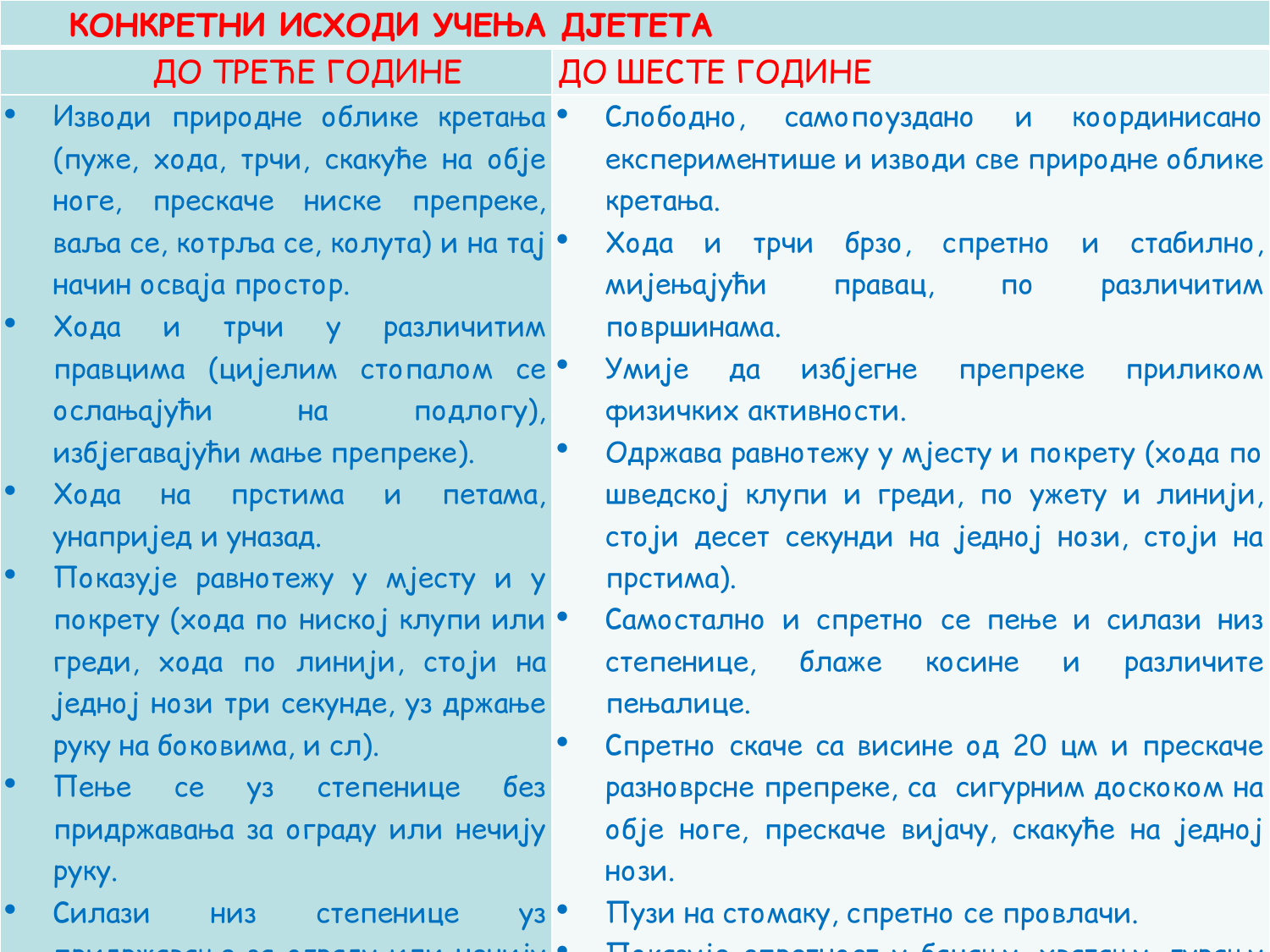

| КОНКРЕТНИ ИСХОДИ УЧЕЊА ДЈЕТЕТА |  |
| --- | --- |
| ДО ТРЕЋЕ ГОДИНЕ | ДО ШЕСТЕ ГОДИНЕ |
| Изводи природне облике кретања (пуже, хода, трчи, скакуће на обје ноге, прескаче ниске препреке, ваља се, котрља се, колута) и на тај начин осваја простор. Хода и трчи у различитим правцима (цијелим стопалом се ослањајући на подлогу), избјегавајући мање препреке). Хода на прстима и петама, унапријед и уназад. Показује равнотежу у мјесту и у покрету (хода по ниској клупи или греди, хода по линији, стоји на једној нози три секунде, уз држање руку на боковима, и сл). Пење се уз степенице без придржавања за ограду или нечију руку. Силази низ степенице уз придржавање за ограду или нечију руку. | Слободно, самопоуздано и координисано експериментише и изводи све природне облике кретања. Хода и трчи брзо, спретно и стабилно, мијењајући правац, по различитим површинама. Умије да избјегне препреке приликом физичких активности. Одржава равнотежу у мјесту и покрету (хода по шведској клупи и греди, по ужету и линији, стоји десет секунди на једној нози, стоји на прстима). Самостално и спретно се пење и силази низ степенице, блаже косине и различите пењалице. Спретно скаче са висине од 20 цм и прескаче разноврсне препреке, са сигурним доскоком на обје ноге, прескаче вијачу, скакуће на једној нози. Пузи на стомаку, спретно се провлачи. Показује спретност у бацању, хватању, гурању и вучењу различитих реквизита. Умије да води лопту, у трку је шутира. итд. |